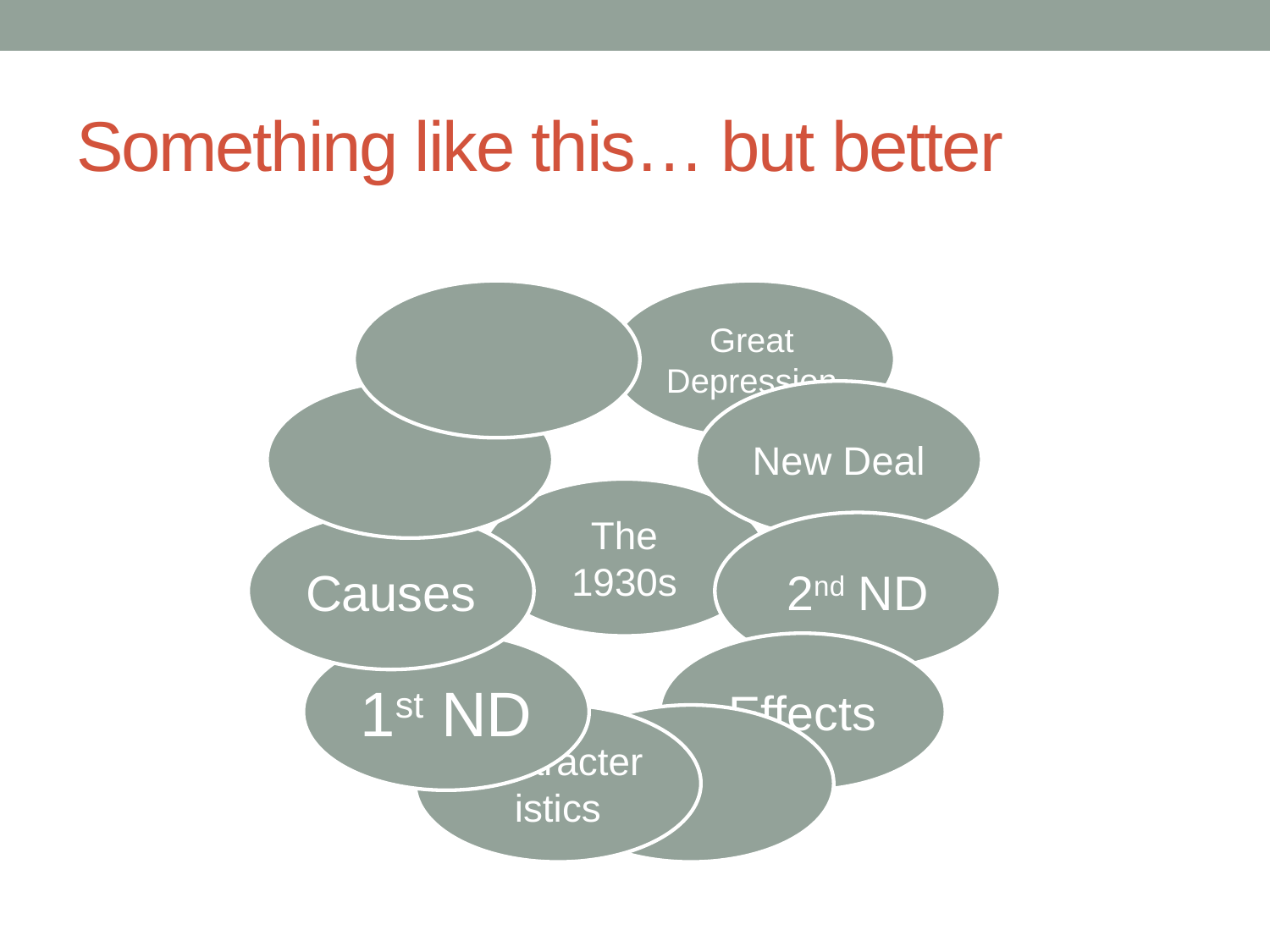

# Something like this… but better
The 1930s
Great Depression
New Deal
2nd ND
Effects
Characteristics
1st ND
Causes